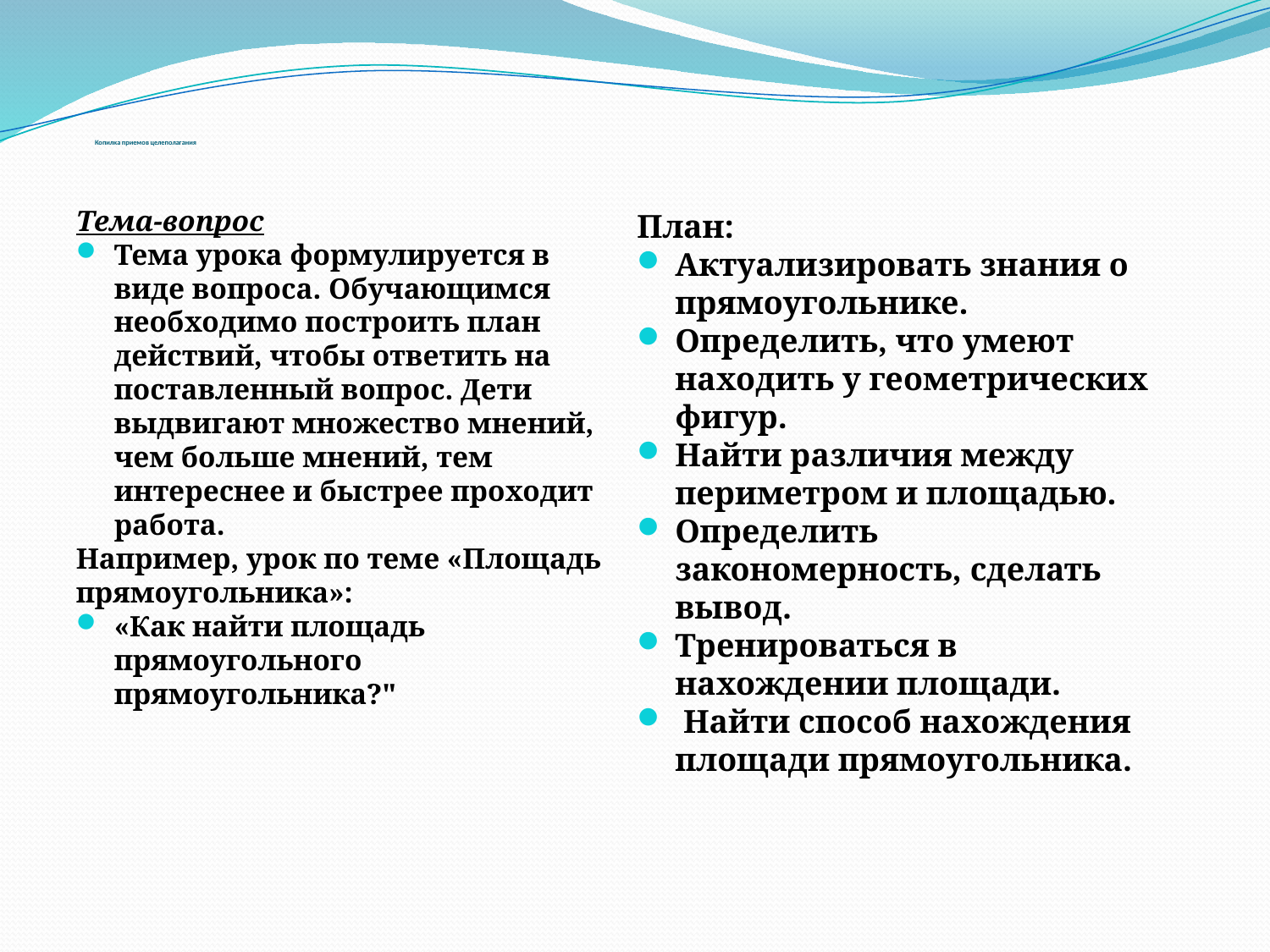

# Копилка приемов целеполагания
Тема-вопрос
Тема урока формулируется в виде вопроса. Обучающимся необходимо построить план действий, чтобы ответить на поставленный вопрос. Дети выдвигают множество мнений, чем больше мнений, тем интереснее и быстрее проходит работа.
Например, урок по теме «Площадь прямоугольника»:
«Как найти площадь прямоугольного прямоугольника?"
План:
Актуализировать знания о прямоугольнике.
Определить, что умеют находить у геометрических фигур.
Найти различия между периметром и площадью.
Определить закономерность, сделать вывод.
Тренироваться в нахождении площади.
 Найти способ нахождения площади прямоугольника.